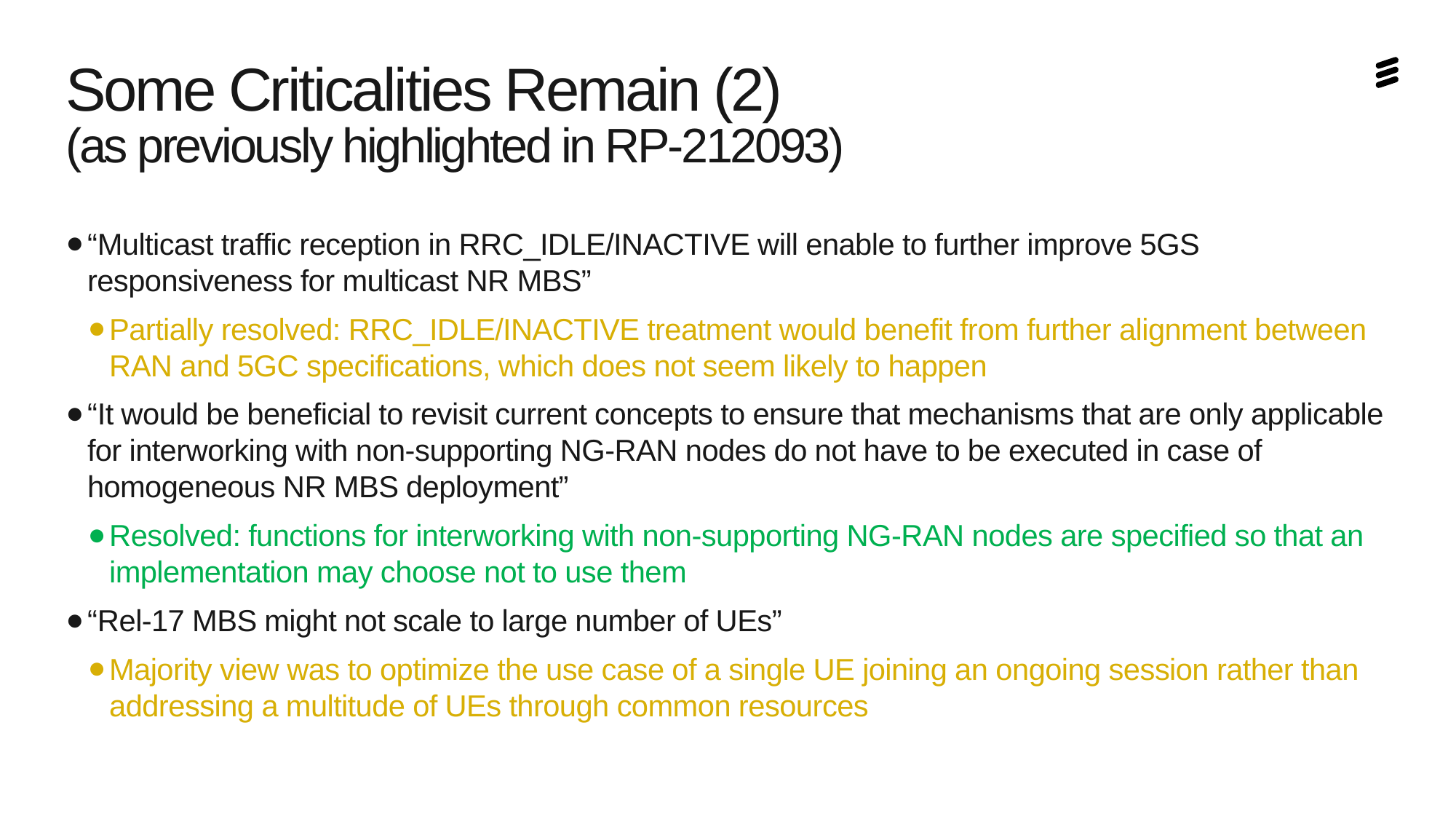

# Some Criticalities Remain (2) (as previously highlighted in RP-212093)
“Multicast traffic reception in RRC_IDLE/INACTIVE will enable to further improve 5GS responsiveness for multicast NR MBS”
Partially resolved: RRC_IDLE/INACTIVE treatment would benefit from further alignment between RAN and 5GC specifications, which does not seem likely to happen
“It would be beneficial to revisit current concepts to ensure that mechanisms that are only applicable for interworking with non-supporting NG-RAN nodes do not have to be executed in case of homogeneous NR MBS deployment”
Resolved: functions for interworking with non-supporting NG-RAN nodes are specified so that an implementation may choose not to use them
“Rel-17 MBS might not scale to large number of UEs”
Majority view was to optimize the use case of a single UE joining an ongoing session rather than addressing a multitude of UEs through common resources